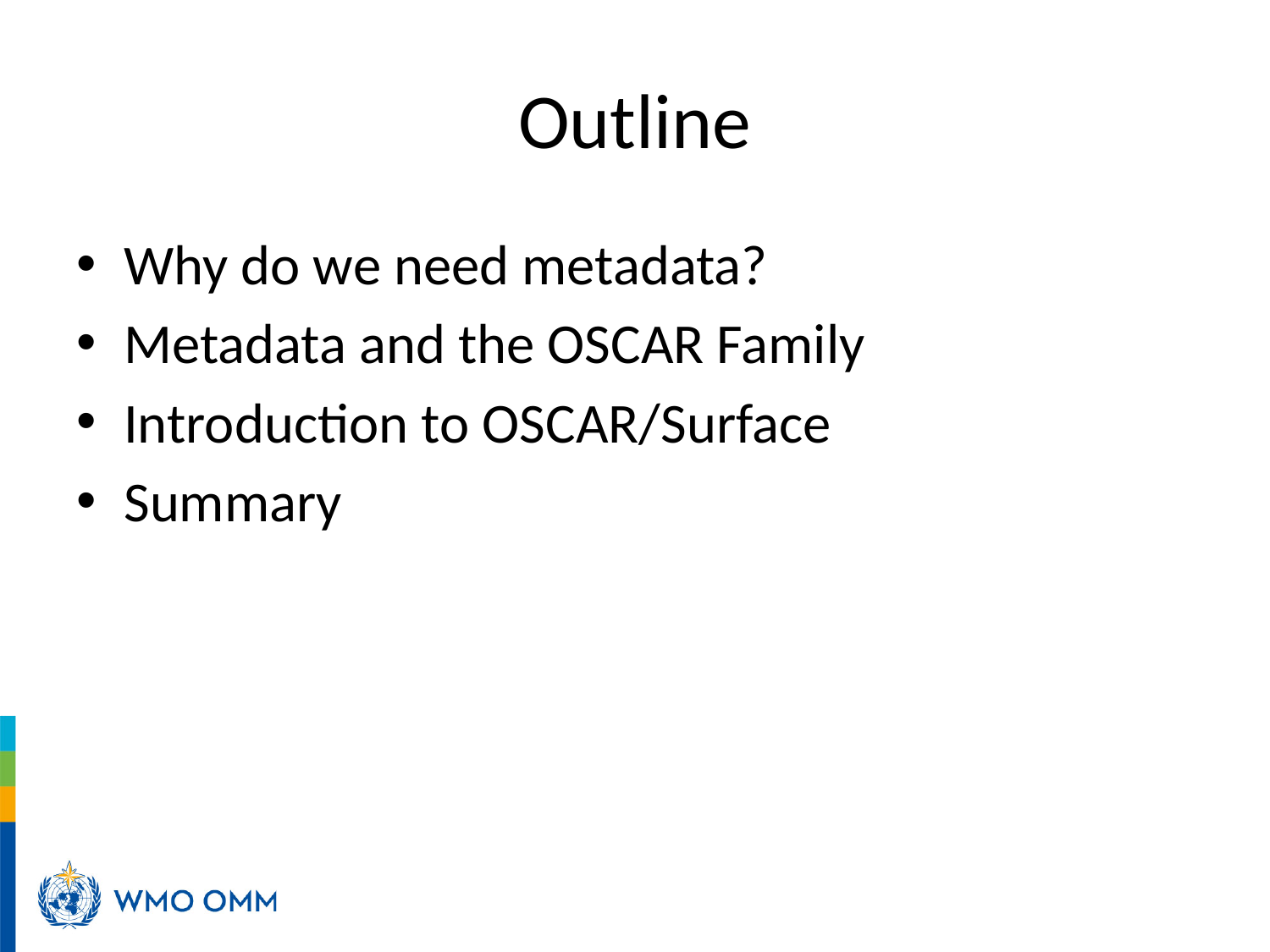

# Outline
Why do we need metadata?
Metadata and the OSCAR Family
Introduction to OSCAR/Surface
Summary